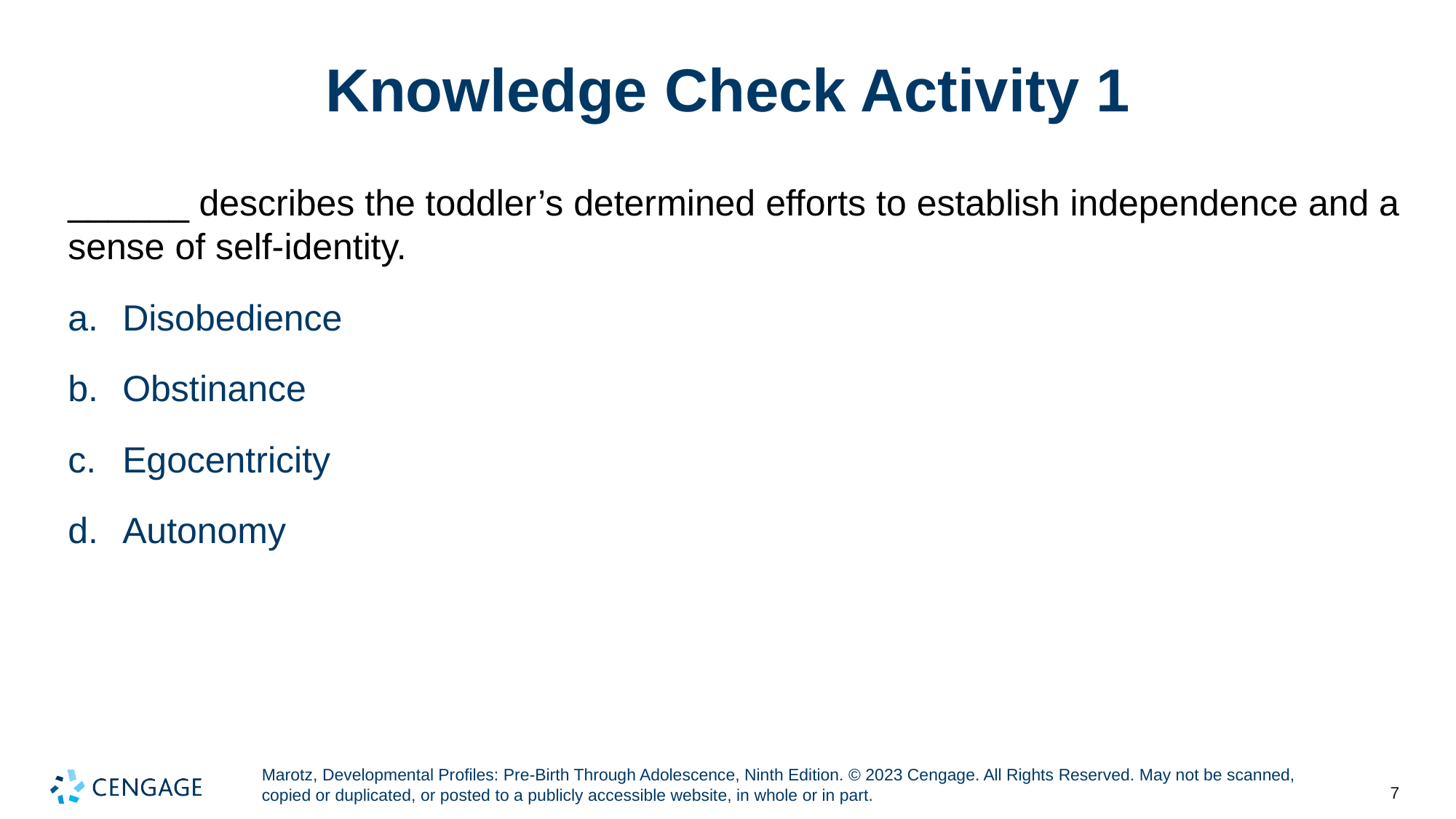

# Knowledge Check Activity 1
______ describes the toddler’s determined efforts to establish independence and a sense of self-identity.
Disobedience
Obstinance
Egocentricity
Autonomy